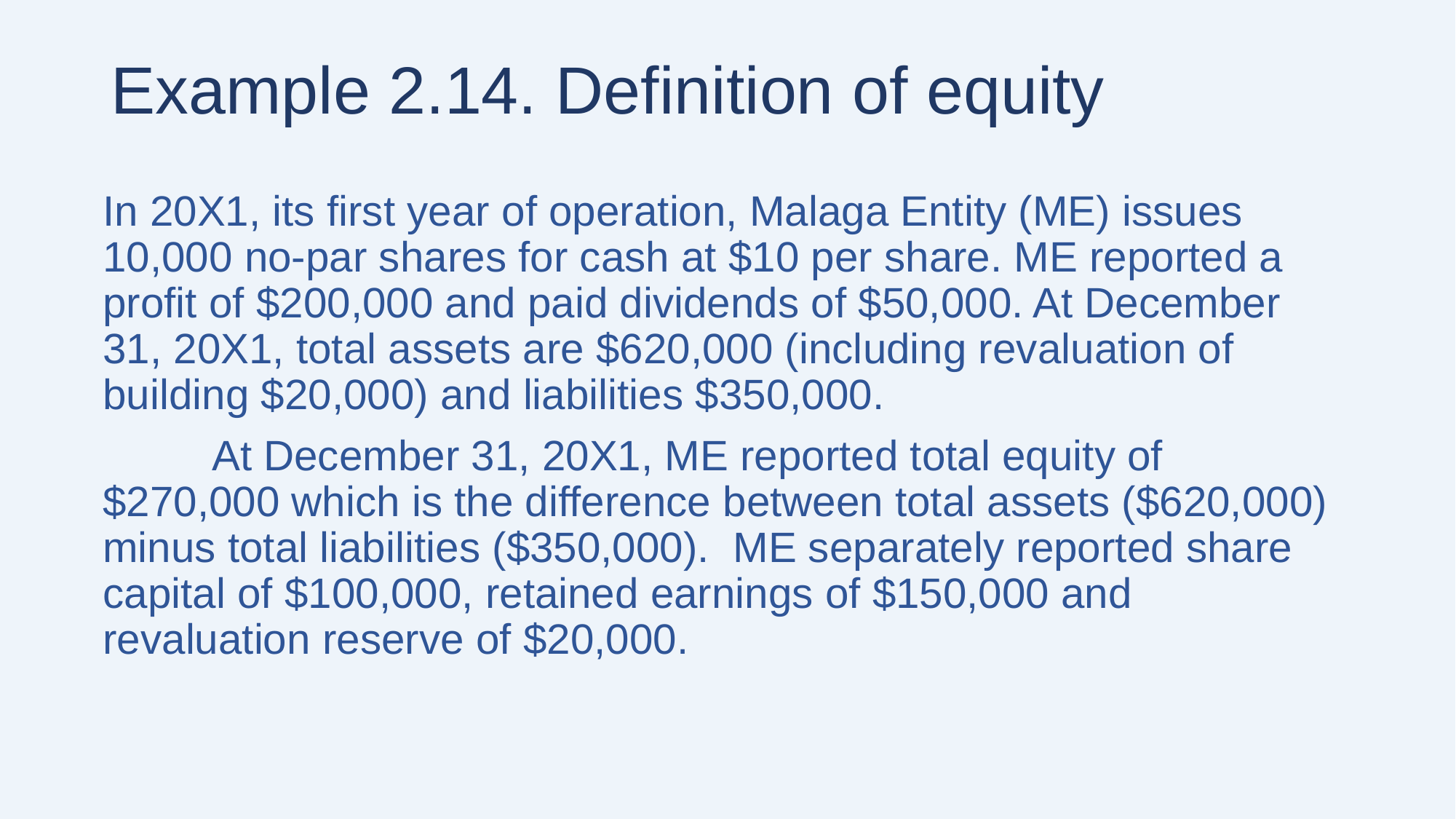

# Example 2.14. Definition of equity
In 20X1, its first year of operation, Malaga Entity (ME) issues 10,000 no-par shares for cash at $10 per share. ME reported a profit of $200,000 and paid dividends of $50,000. At December 31, 20X1, total assets are $620,000 (including revaluation of building $20,000) and liabilities $350,000.
	At December 31, 20X1, ME reported total equity of $270,000 which is the difference between total assets ($620,000) minus total liabilities ($350,000).  ME separately reported share capital of $100,000, retained earnings of $150,000 and revaluation reserve of $20,000.

37